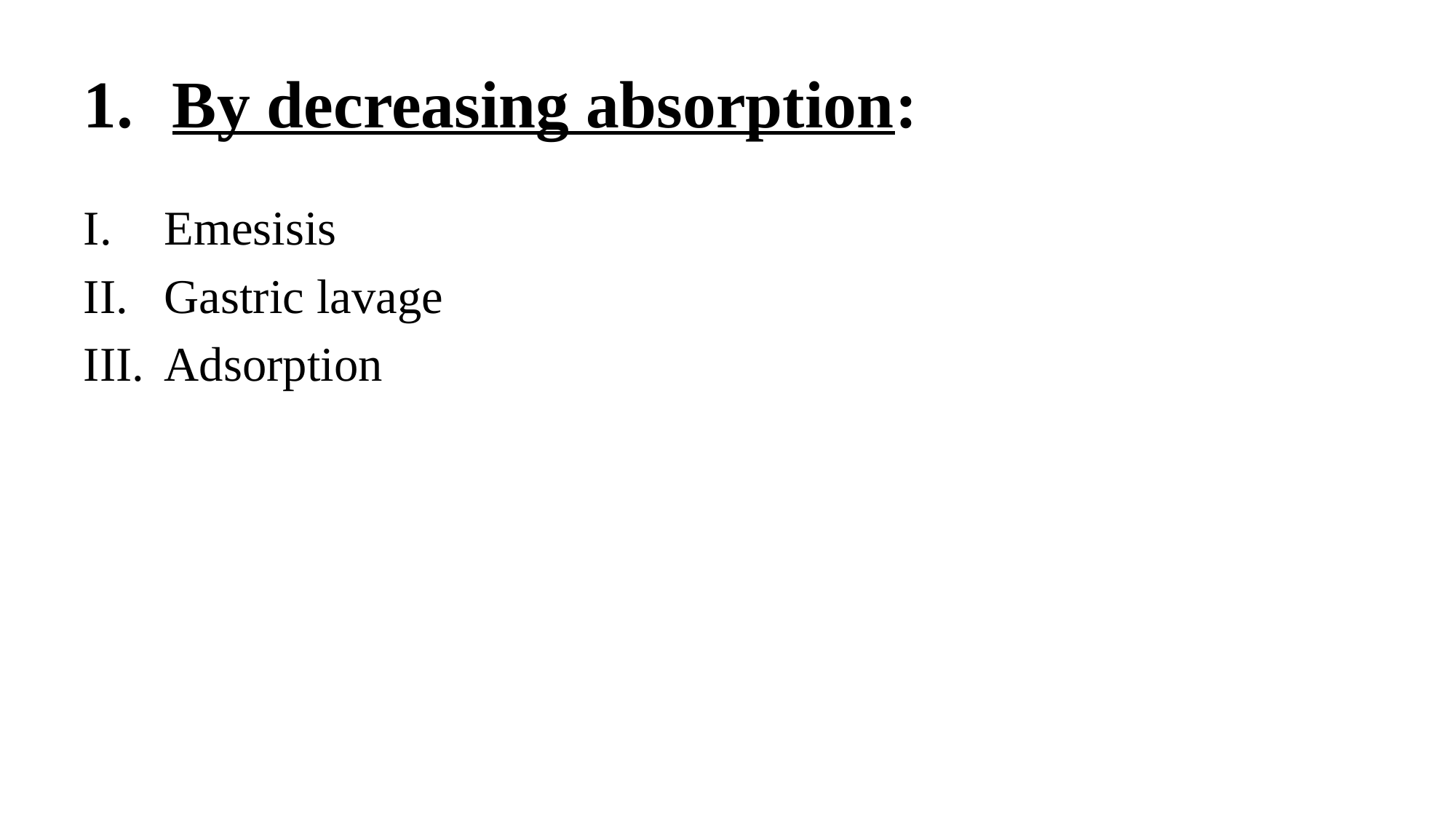

# By decreasing absorption:
 Emesisis
 Gastric lavage
 Adsorption